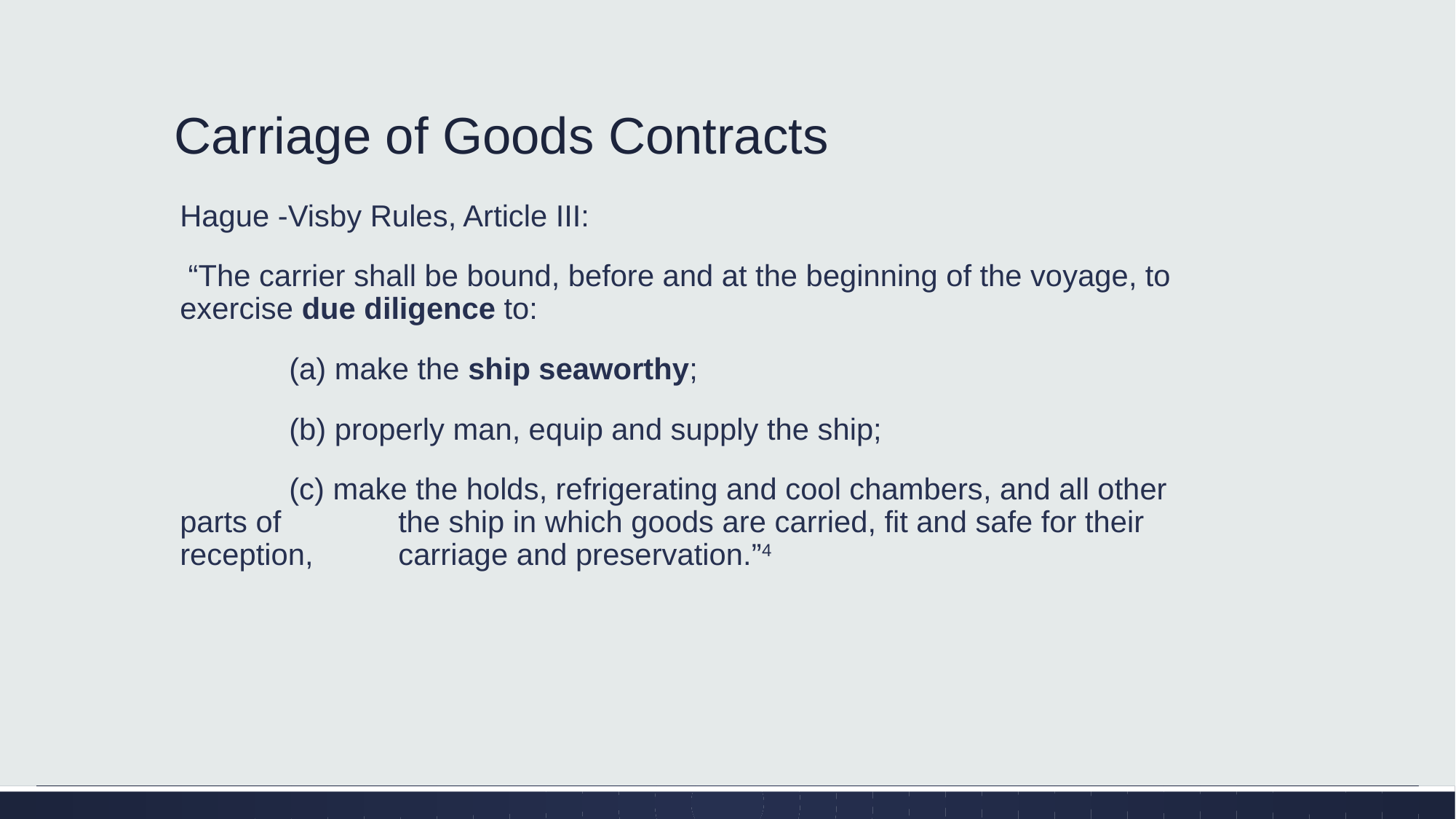

# Carriage of Goods Contracts
Hague -Visby Rules, Article III:
 “The carrier shall be bound, before and at the beginning of the voyage, to exercise due diligence to:
	(a) make the ship seaworthy;
	(b) properly man, equip and supply the ship;
	(c) make the holds, refrigerating and cool chambers, and all other parts of 	the ship in which goods are carried, fit and safe for their reception, 	carriage and preservation.”4